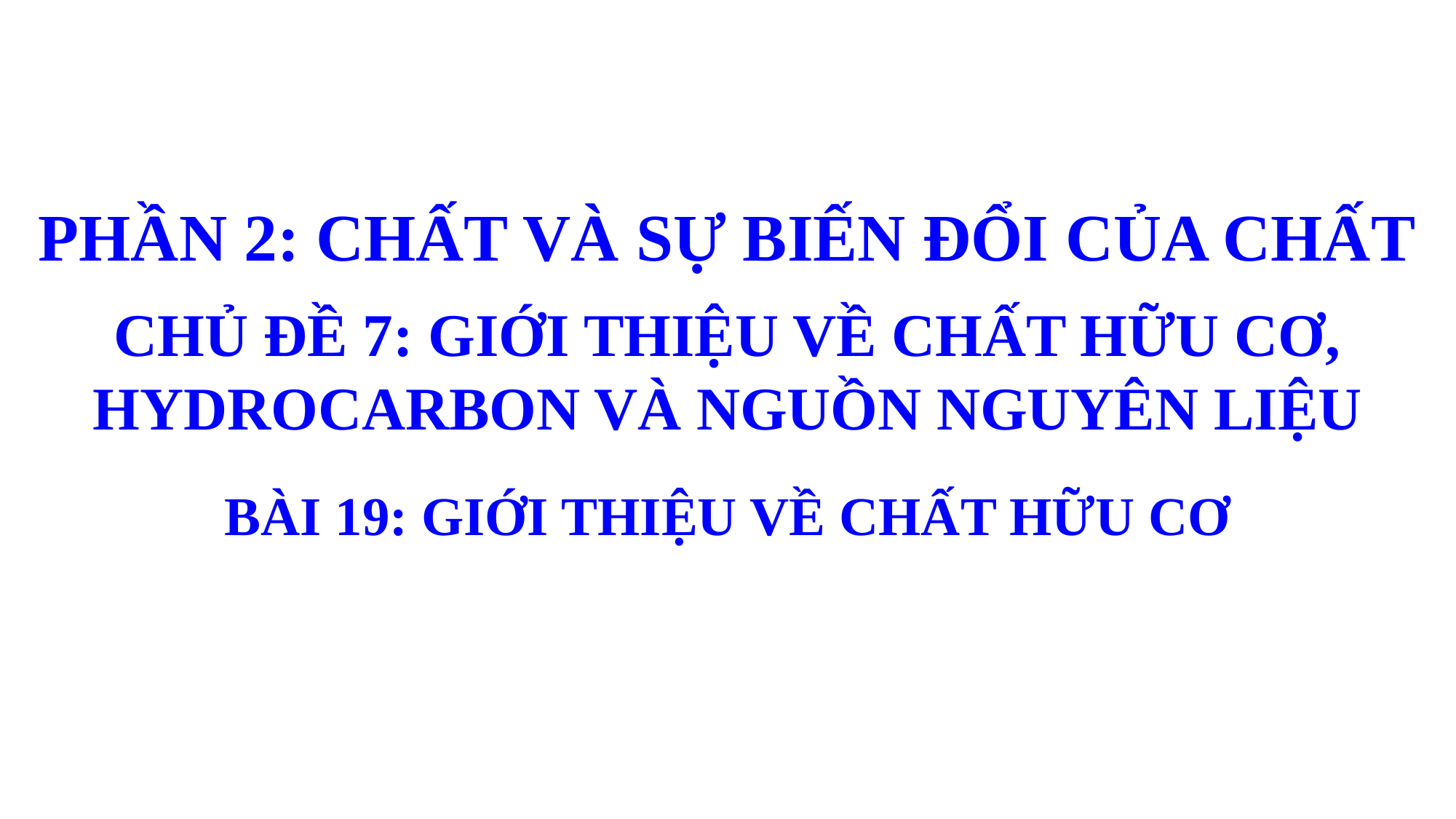

PHẦN 2: CHẤT VÀ SỰ BIẾN ĐỔI CỦA CHẤT
CHỦ ĐỀ 7: GIỚI THIỆU VỀ CHẤT HỮU CƠ, HYDROCARBON VÀ NGUỒN NGUYÊN LIỆU
BÀI 19: GIỚI THIỆU VỀ CHẤT HỮU CƠ